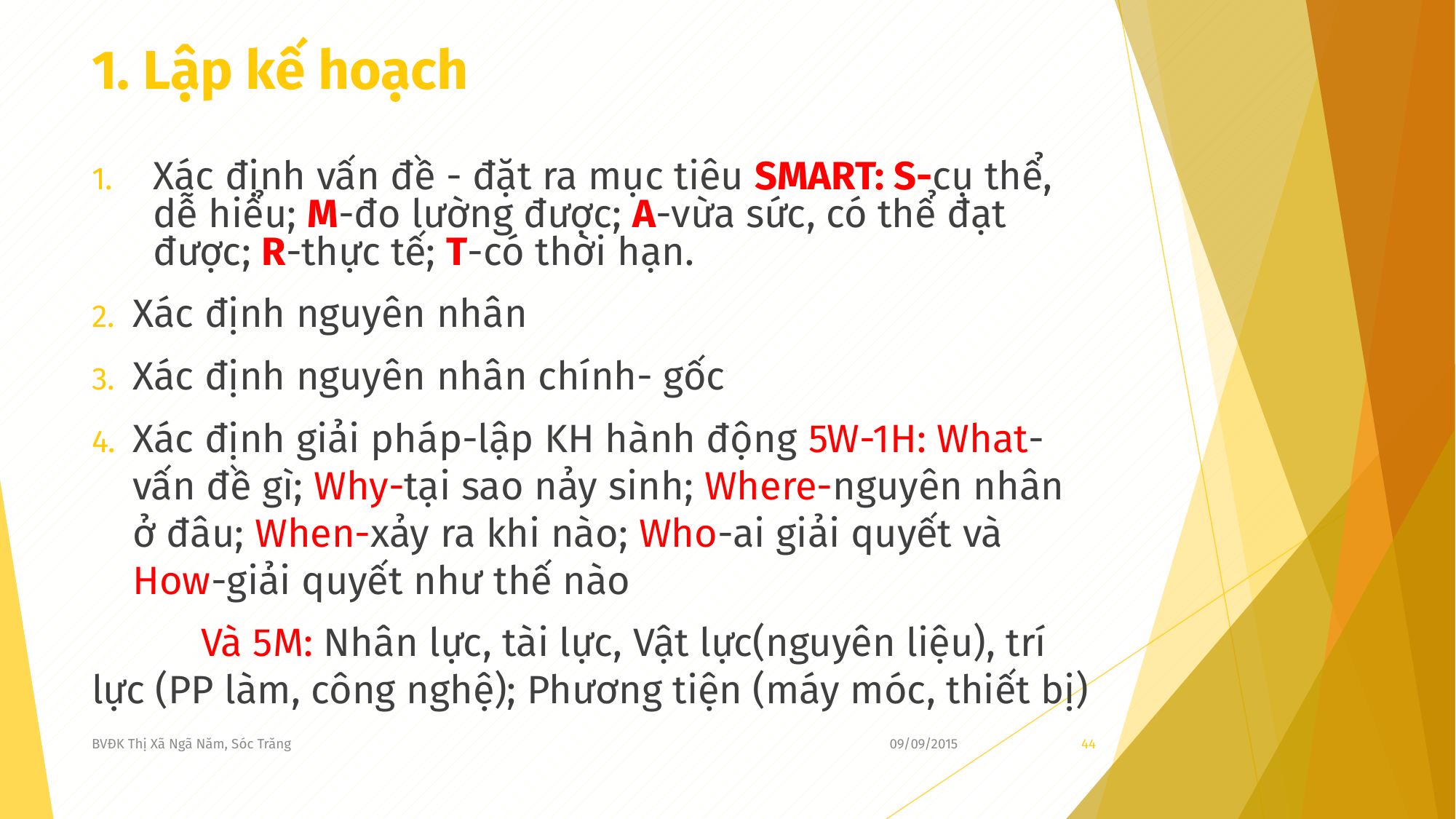

# 1. Lập kế hoạch
Xác định vấn đề - đặt ra mục tiêu SMART: S-cụ thể, dễ hiểu; M-đo lường được; A-vừa sức, có thể đạt được; R-thực tế; T-có thời hạn.
Xác định nguyên nhân
Xác định nguyên nhân chính- gốc
Xác định giải pháp-lập KH hành động 5W-1H: What-vấn đề gì; Why-tại sao nảy sinh; Where-nguyên nhân ở đâu; When-xảy ra khi nào; Who-ai giải quyết và How-giải quyết như thế nào
	Và 5M: Nhân lực, tài lực, Vật lực(nguyên liệu), trí lực (PP làm, công nghệ); Phương tiện (máy móc, thiết bị)

BVĐK Thị Xã Ngã Năm, Sóc Trăng
09/09/2015
44